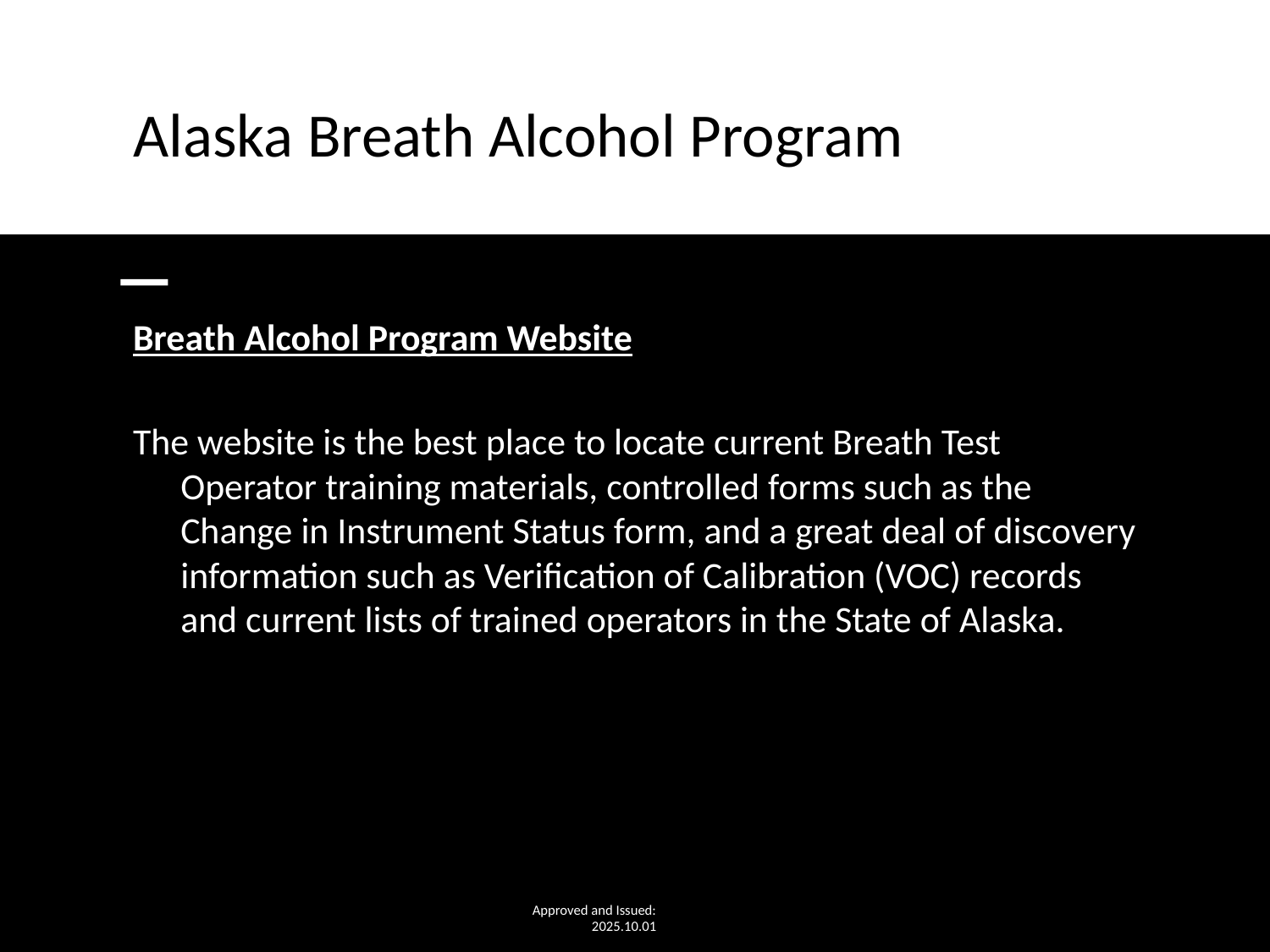

# Alaska Breath Alcohol Program

Breath Alcohol Program Website

The website is the best place to locate current Breath Test Operator training materials, controlled forms such as the Change in Instrument Status form, and a great deal of discovery information such as Verification of Calibration (VOC) records and current lists of trained operators in the State of Alaska.

Approved and Issued: 2025.10.01